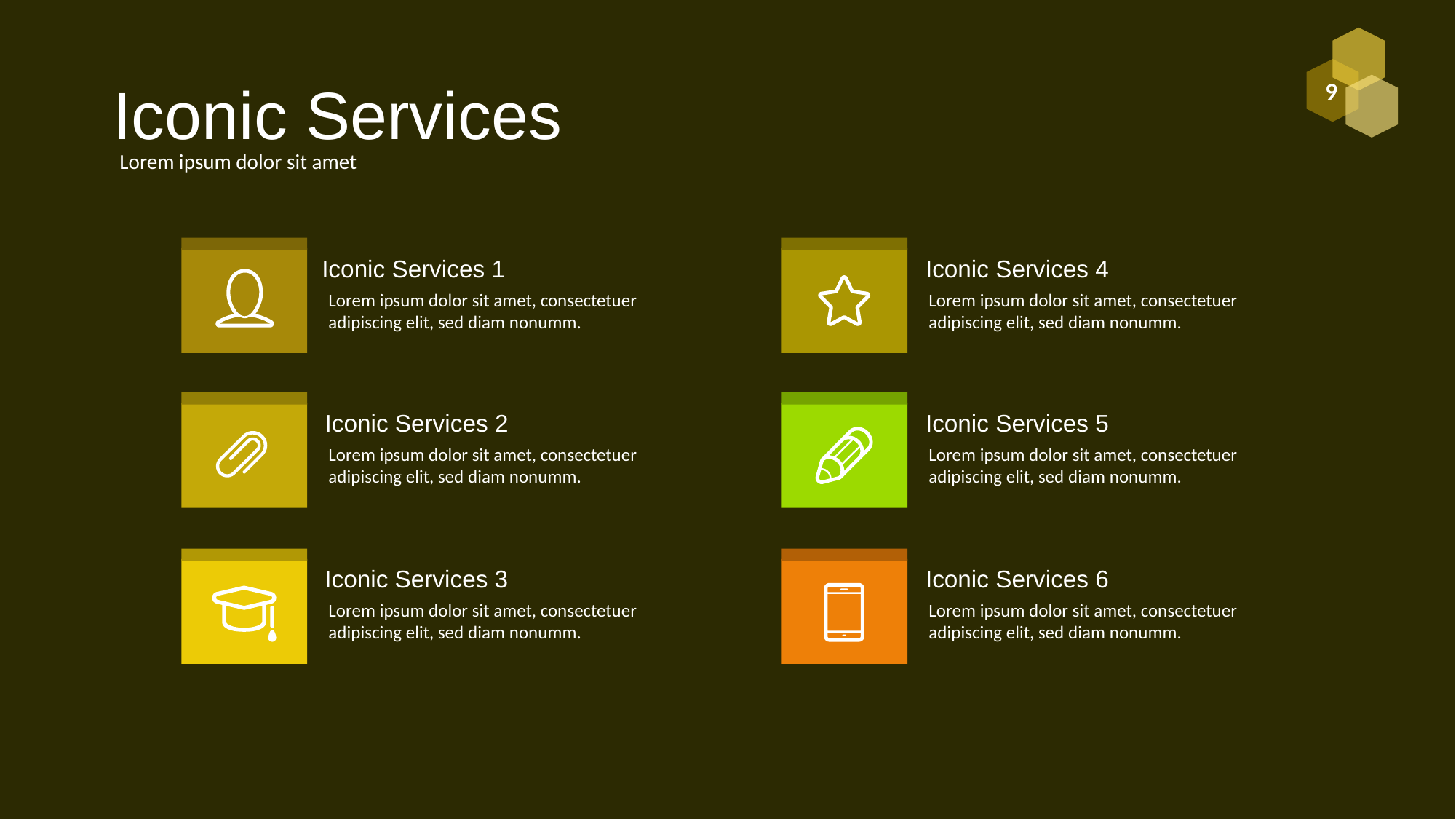

# Iconic Services
Lorem ipsum dolor sit amet

Iconic Services 1
Iconic Services 4

Lorem ipsum dolor sit amet, consectetuer adipiscing elit, sed diam nonumm.
Lorem ipsum dolor sit amet, consectetuer adipiscing elit, sed diam nonumm.

Iconic Services 2
Iconic Services 5

Lorem ipsum dolor sit amet, consectetuer adipiscing elit, sed diam nonumm.
Lorem ipsum dolor sit amet, consectetuer adipiscing elit, sed diam nonumm.

Iconic Services 3
Iconic Services 6

Lorem ipsum dolor sit amet, consectetuer adipiscing elit, sed diam nonumm.
Lorem ipsum dolor sit amet, consectetuer adipiscing elit, sed diam nonumm.